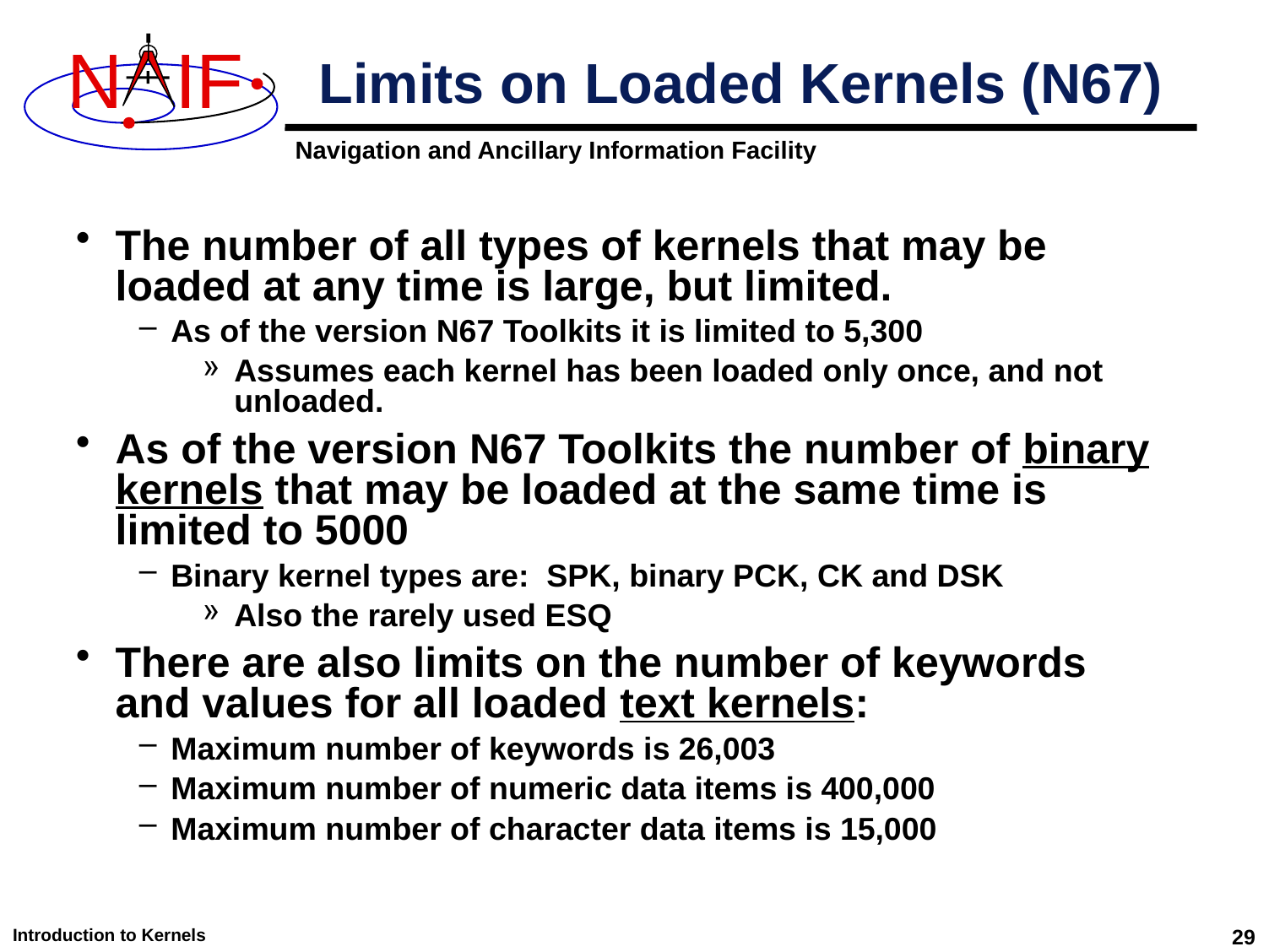

# Limits on Loaded Kernels (N67)
The number of all types of kernels that may be loaded at any time is large, but limited.
As of the version N67 Toolkits it is limited to 5,300
Assumes each kernel has been loaded only once, and not unloaded.
As of the version N67 Toolkits the number of binary kernels that may be loaded at the same time is limited to 5000
Binary kernel types are:  SPK, binary PCK, CK and DSK
Also the rarely used ESQ
There are also limits on the number of keywords and values for all loaded text kernels:
Maximum number of keywords is 26,003
Maximum number of numeric data items is 400,000
Maximum number of character data items is 15,000

Introduction to Kernels
29